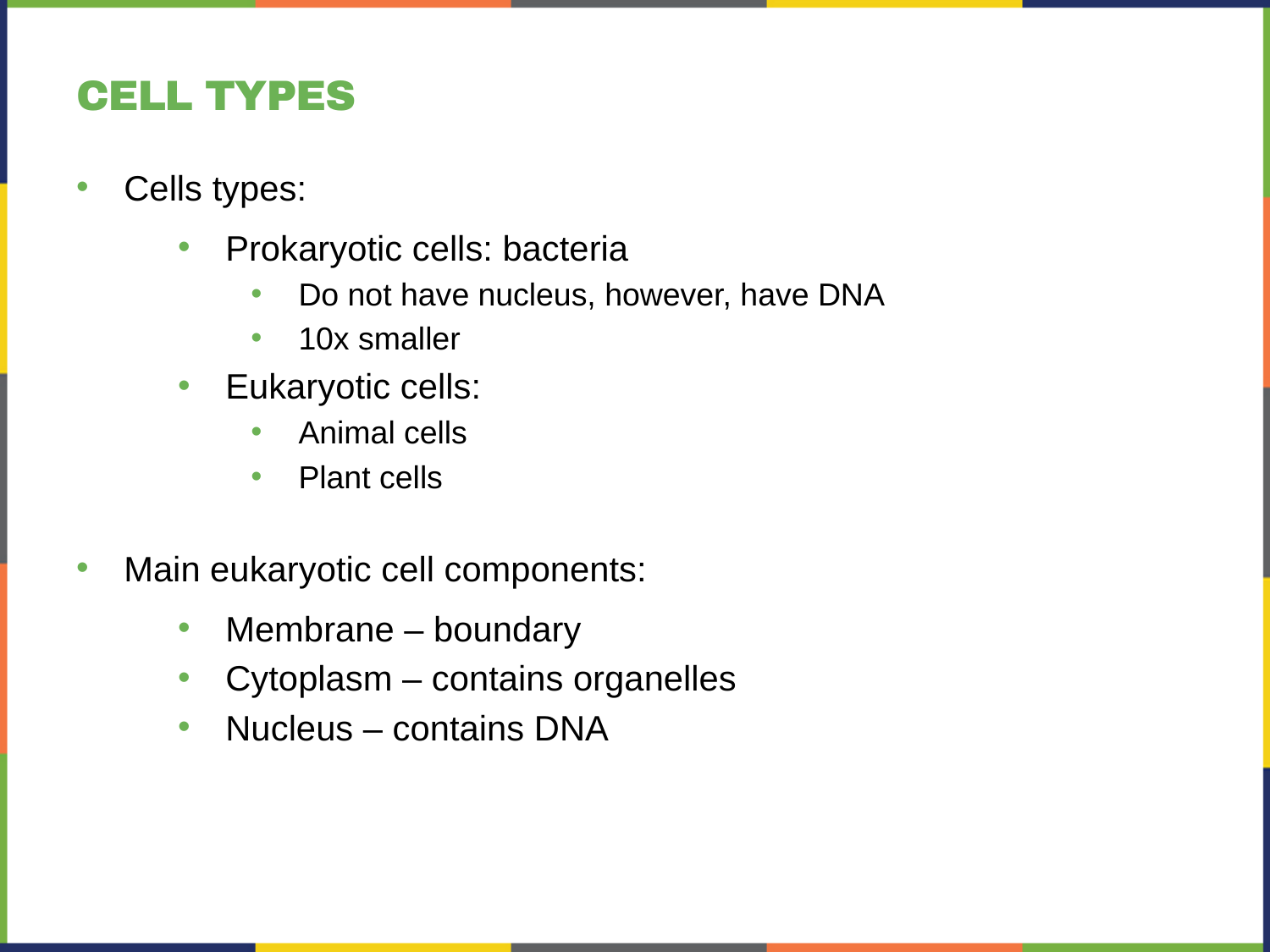

# Cell types
Cells types:
Prokaryotic cells: bacteria
Do not have nucleus, however, have DNA
10x smaller
Eukaryotic cells:
Animal cells
Plant cells

Main eukaryotic cell components:
Membrane – boundary
Cytoplasm – contains organelles
Nucleus – contains DNA